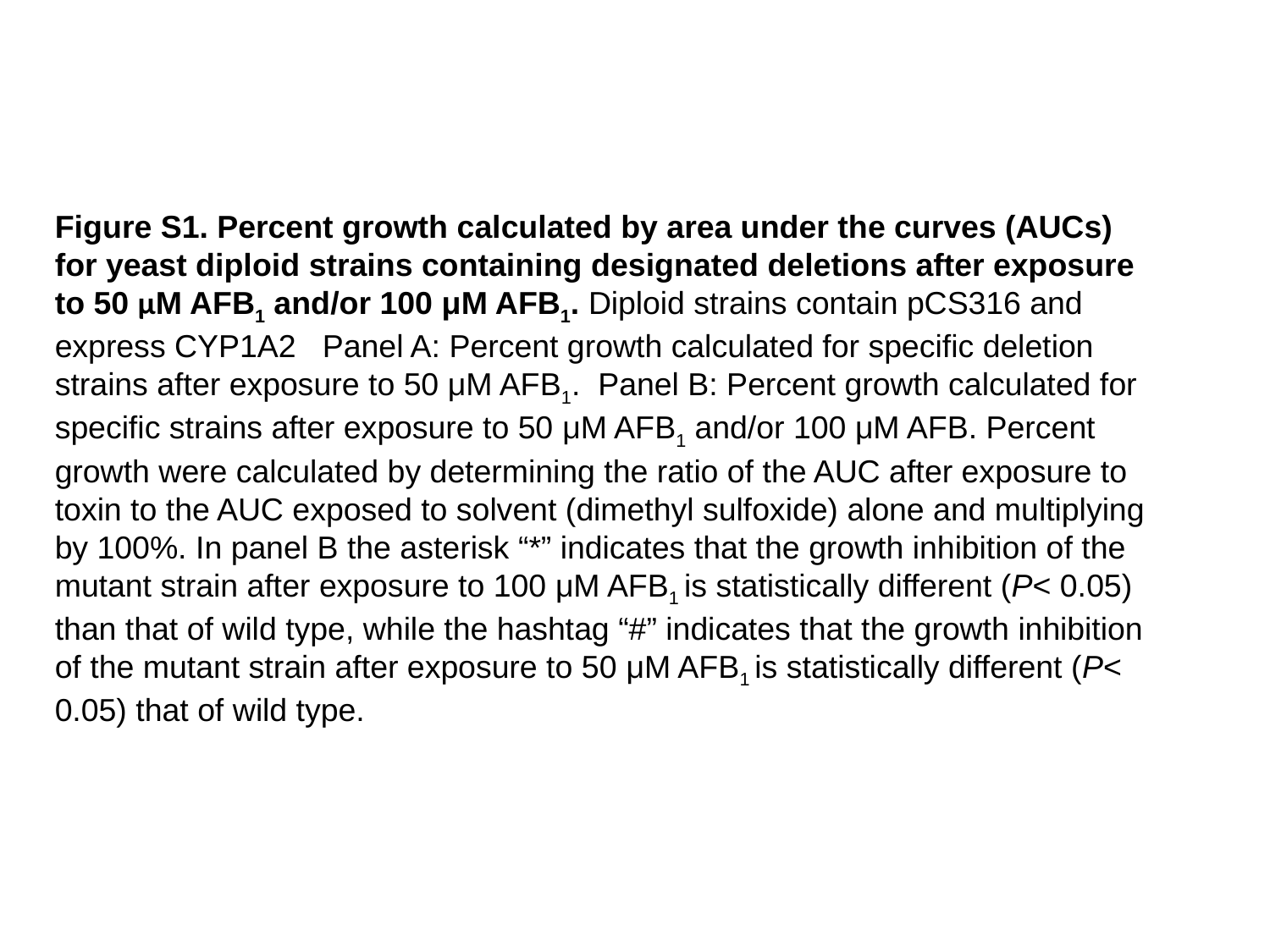

Figure S1. Percent growth calculated by area under the curves (AUCs) for yeast diploid strains containing designated deletions after exposure to 50 μM AFB1 and/or 100 μM AFB1. Diploid strains contain pCS316 and express CYP1A2   Panel A: Percent growth calculated for specific deletion strains after exposure to 50 μM AFB1.  Panel B: Percent growth calculated for specific strains after exposure to 50 μM AFB1 and/or 100 μM AFB. Percent growth were calculated by determining the ratio of the AUC after exposure to toxin to the AUC exposed to solvent (dimethyl sulfoxide) alone and multiplying by 100%. In panel B the asterisk “*” indicates that the growth inhibition of the mutant strain after exposure to 100 μM AFB1 is statistically different (P< 0.05) than that of wild type, while the hashtag “#” indicates that the growth inhibition of the mutant strain after exposure to 50 μM AFB1 is statistically different (P< 0.05) that of wild type.